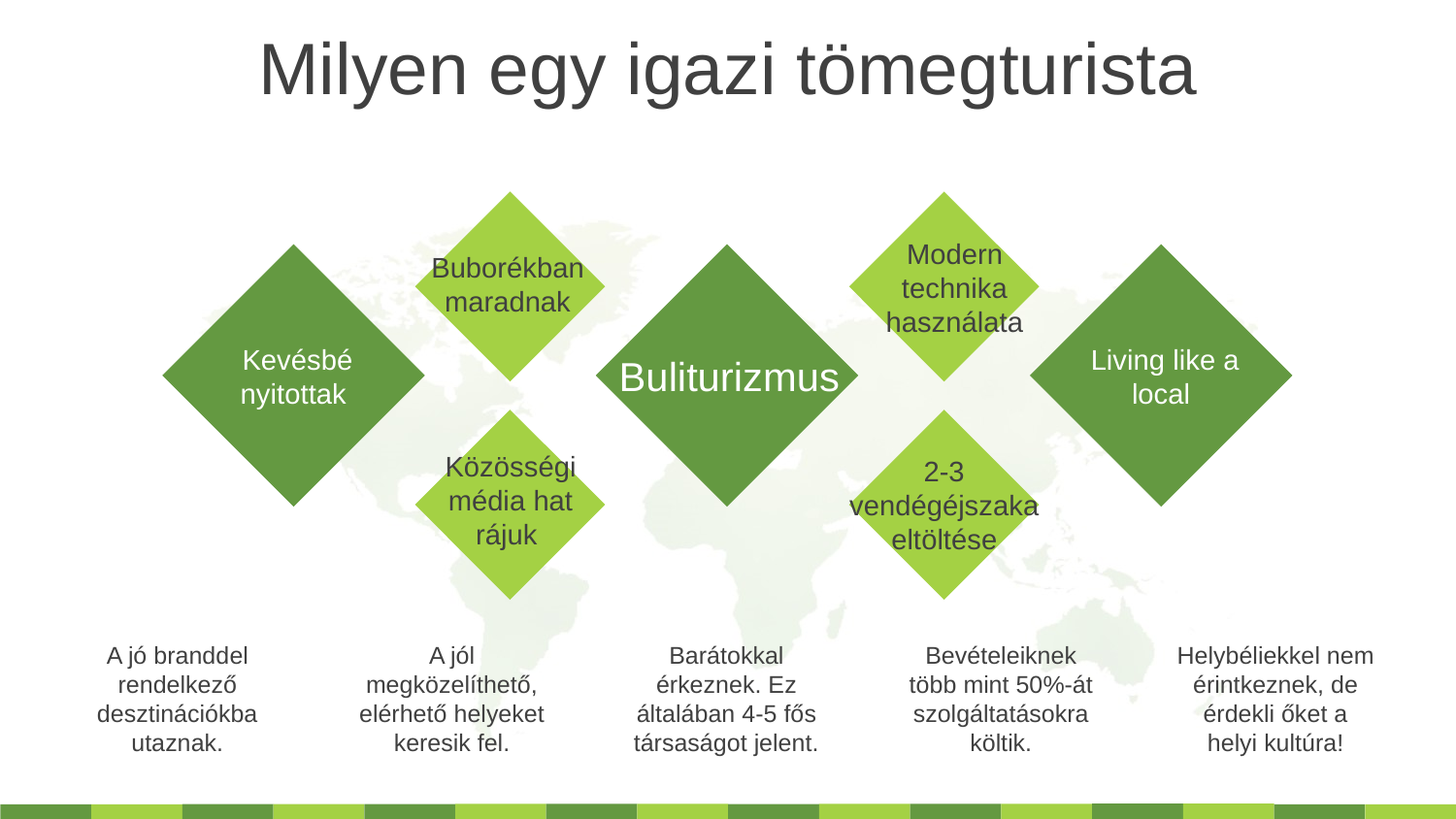

Milyen egy igazi tömegturista

Modern technika használata
Buborékban maradnak

 Living like a local
 Kevésbé nyitottak
 Buliturizmus

Közösségi média hat rájuk

2-3 vendégéjszaka eltöltése

A jól megközelíthető, elérhető helyeket keresik fel.

Barátokkal érkeznek. Ez általában 4-5 fős társaságot jelent.

Bevételeiknek több mint 50%-át szolgáltatásokra költik.

Helybéliekkel nem érintkeznek, de érdekli őket a helyi kultúra!

A jó branddel rendelkező desztinációkba utaznak.